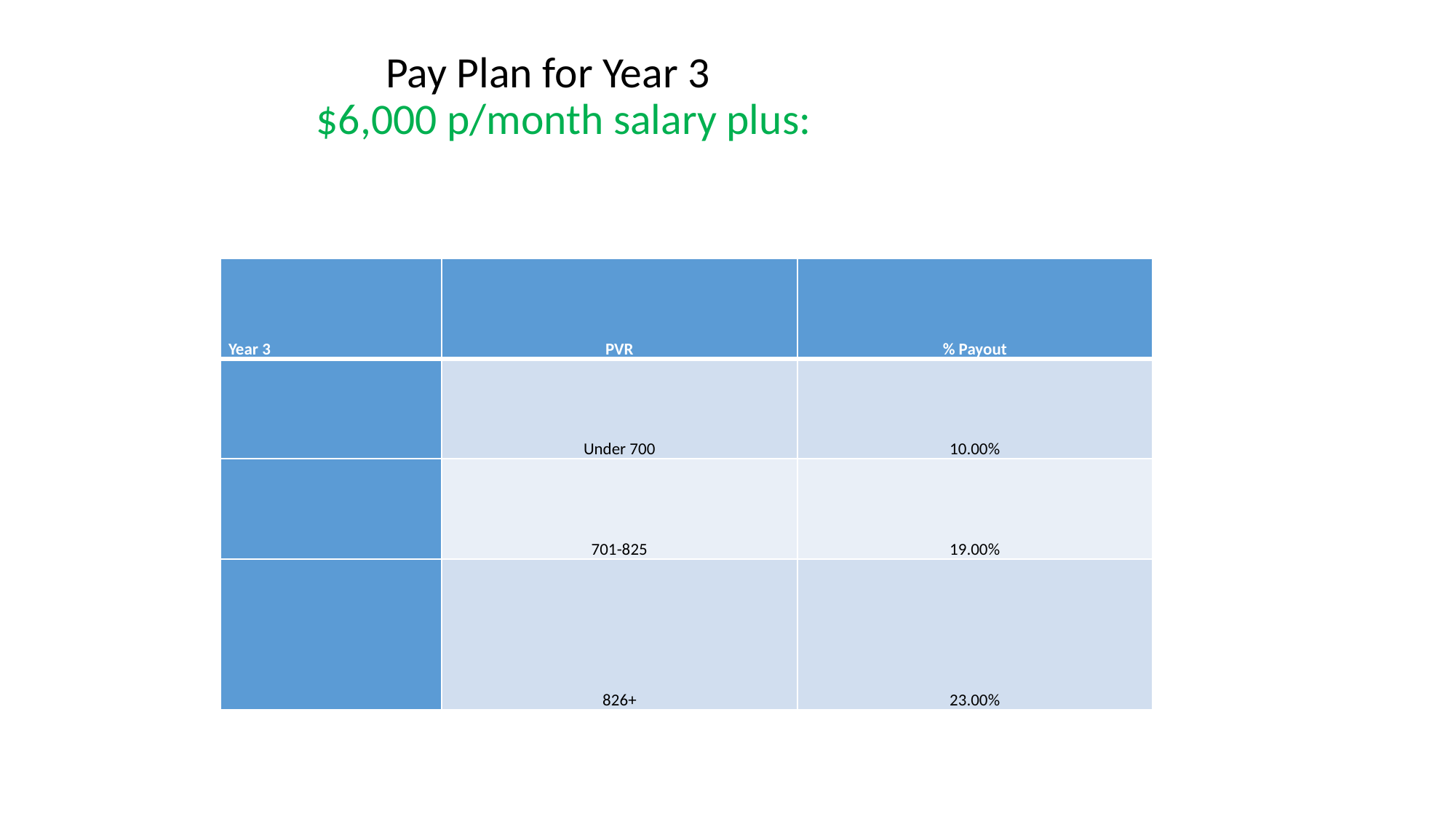

# Pay Plan for Year 3 $6,000 p/month salary plus:
| Year 3 | PVR | % Payout |
| --- | --- | --- |
|  | Under 700 | 10.00% |
|  | 701-825 | 19.00% |
|  | 826+ | 23.00% |